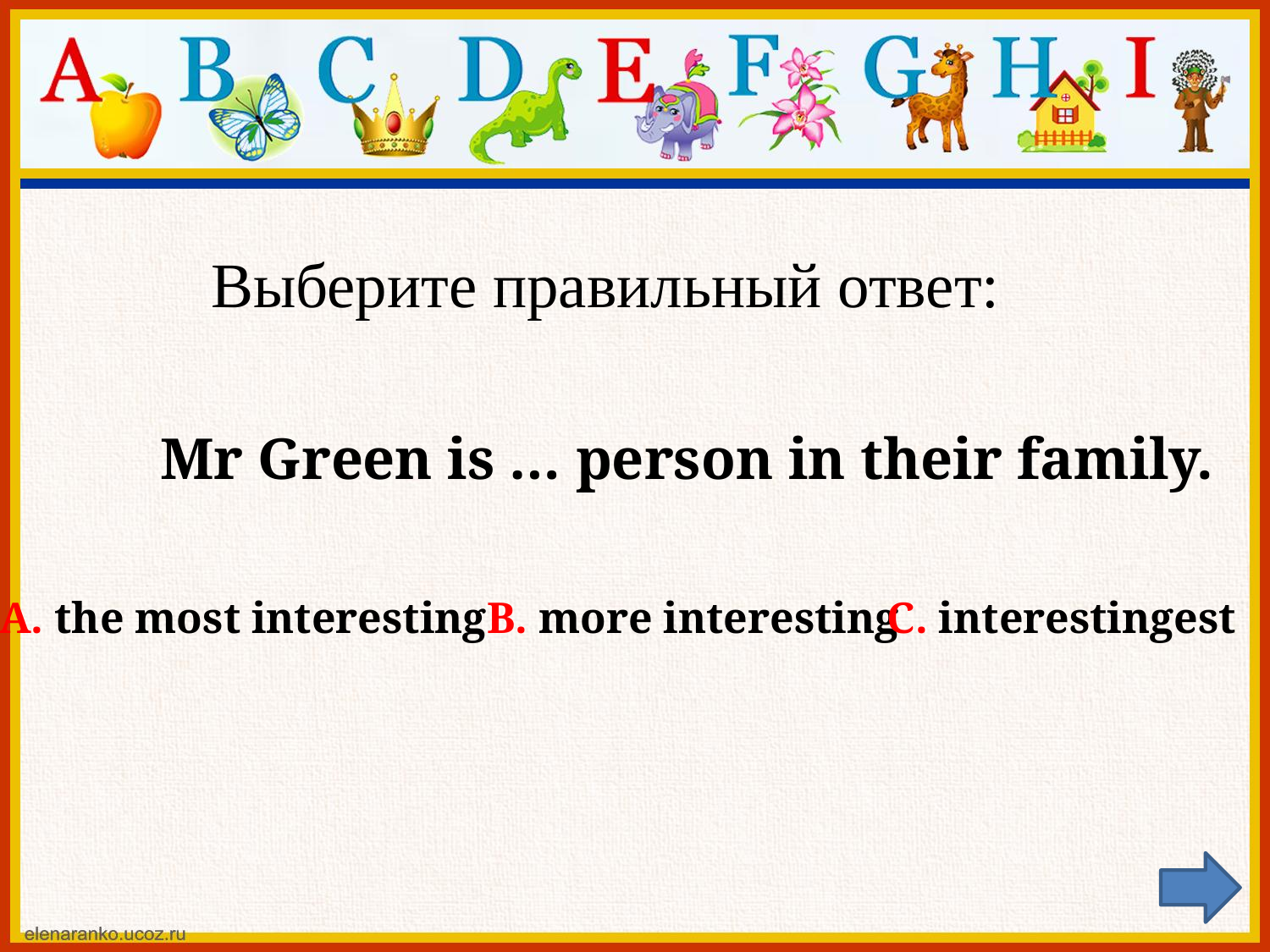

Выберите правильный ответ:
Mr Green is … person in their family.
A. the most interesting
B. more interesting
C. interestingest